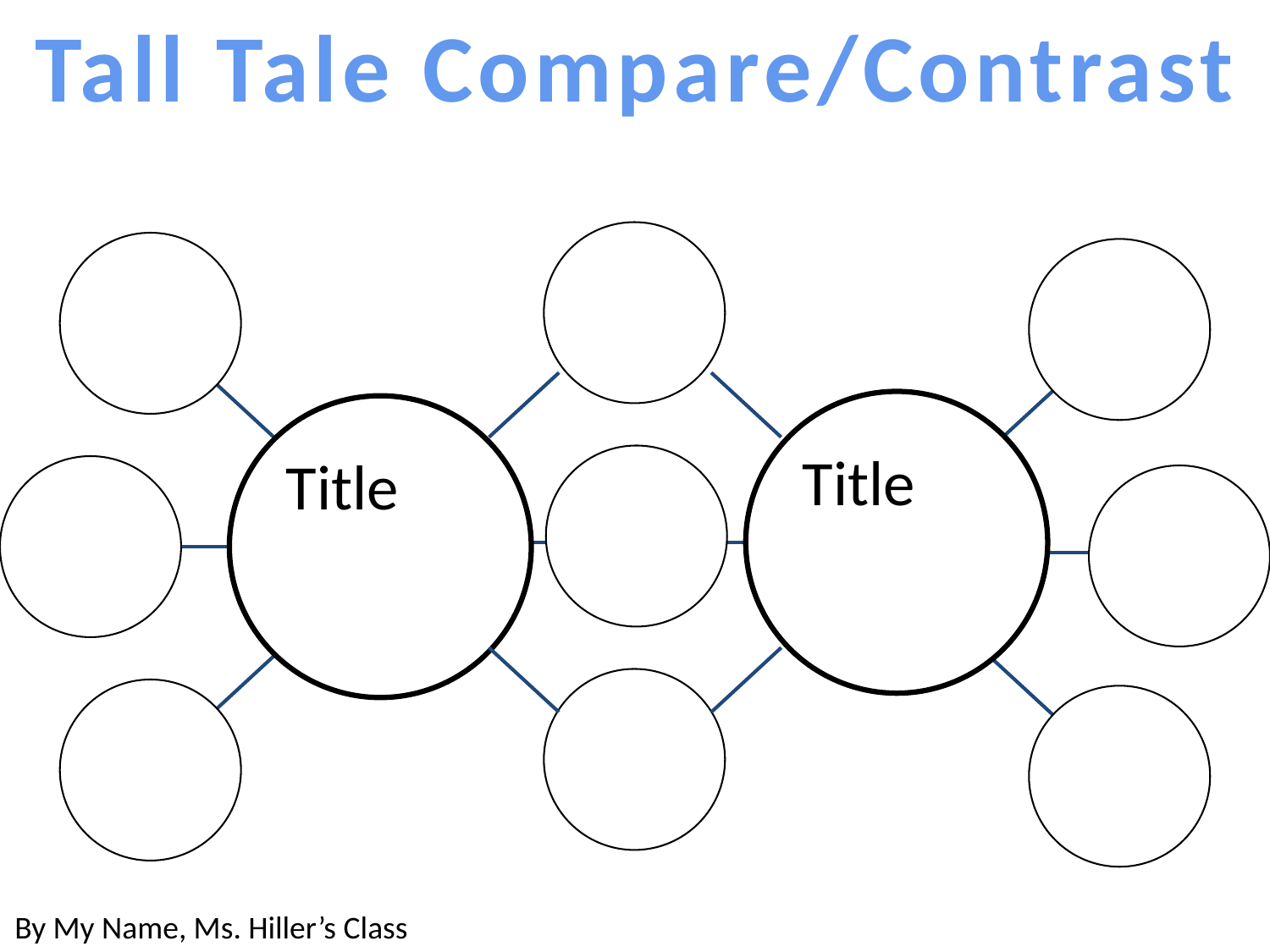

Tall Tale Compare/Contrast

Title
Title

By My Name, Ms. Hiller’s Class